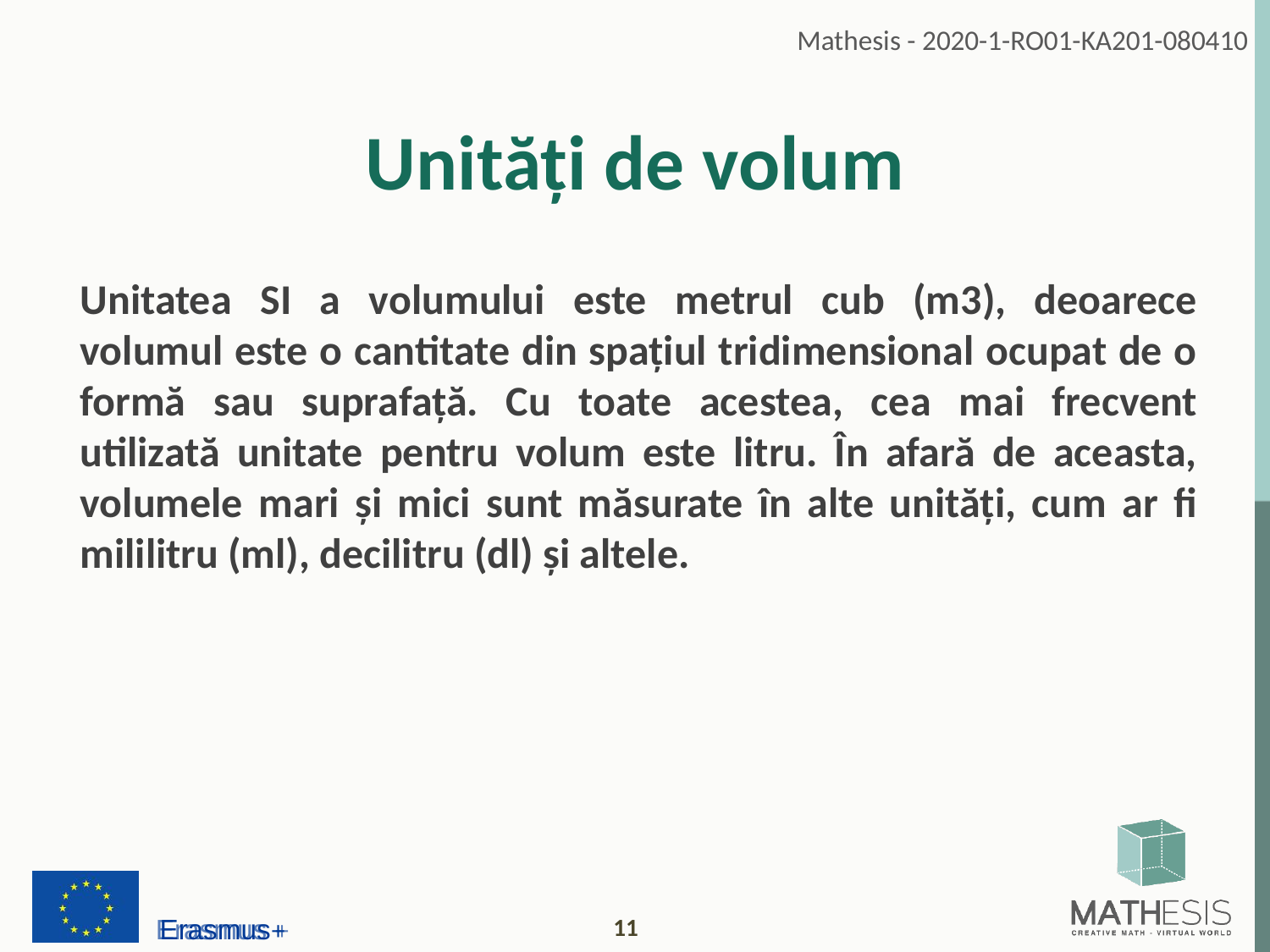

# Unități de volum
Unitatea SI a volumului este metrul cub (m3), deoarece volumul este o cantitate din spațiul tridimensional ocupat de o formă sau suprafață. Cu toate acestea, cea mai frecvent utilizată unitate pentru volum este litru. În afară de aceasta, volumele mari și mici sunt măsurate în alte unități, cum ar fi mililitru (ml), decilitru (dl) și altele.